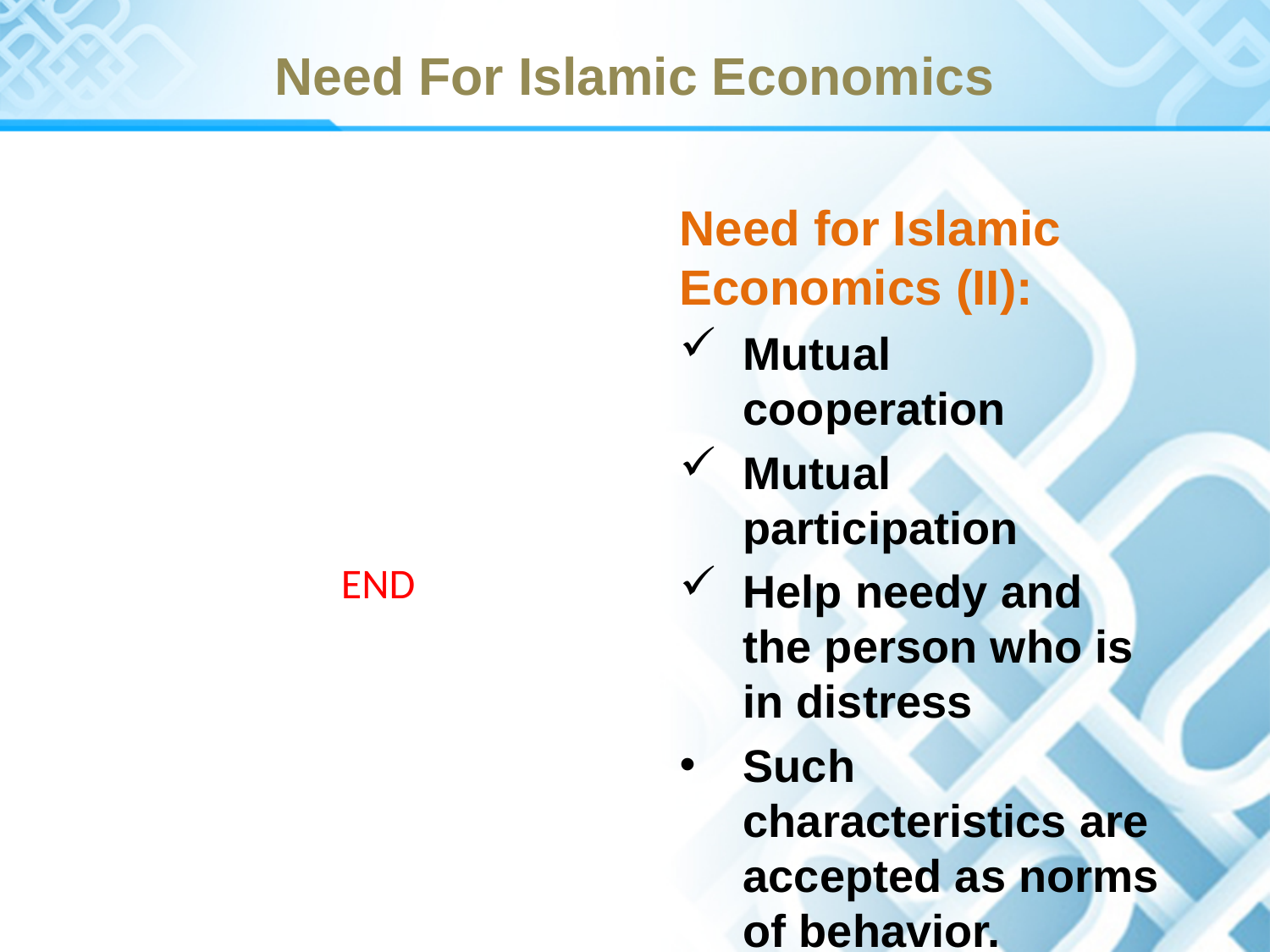

Need For Islamic Economics
Need for Islamic Economics (II):
Mutual cooperation
Mutual participation
Help needy and the person who is in distress
Such characteristics are accepted as norms of behavior.
END